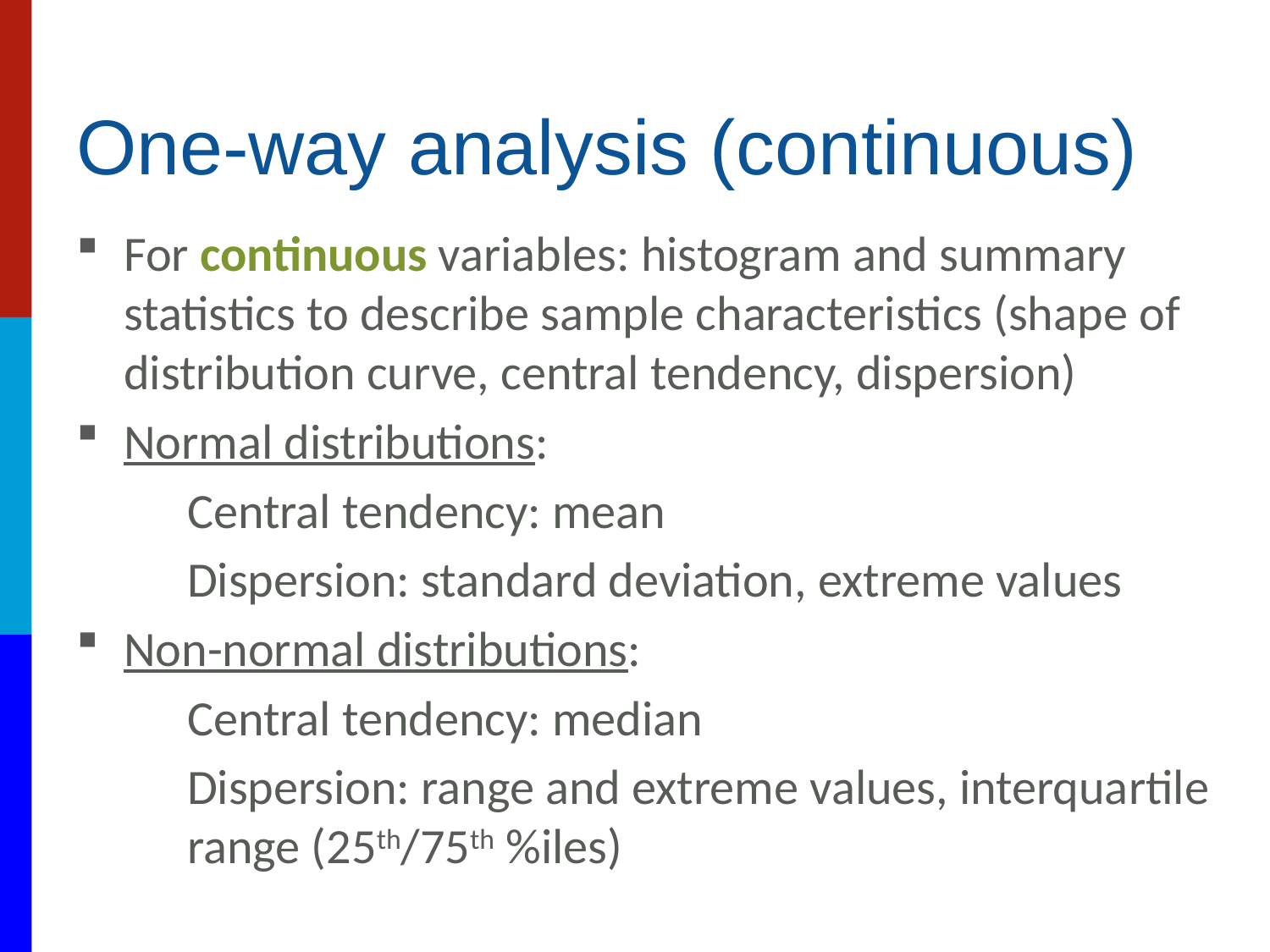

# One-way analysis (continuous)
For continuous variables: histogram and summary statistics to describe sample characteristics (shape of distribution curve, central tendency, dispersion)
Normal distributions:
Central tendency: mean
Dispersion: standard deviation, extreme values
Non-normal distributions:
Central tendency: median
Dispersion: range and extreme values, interquartile range (25th/75th %iles)